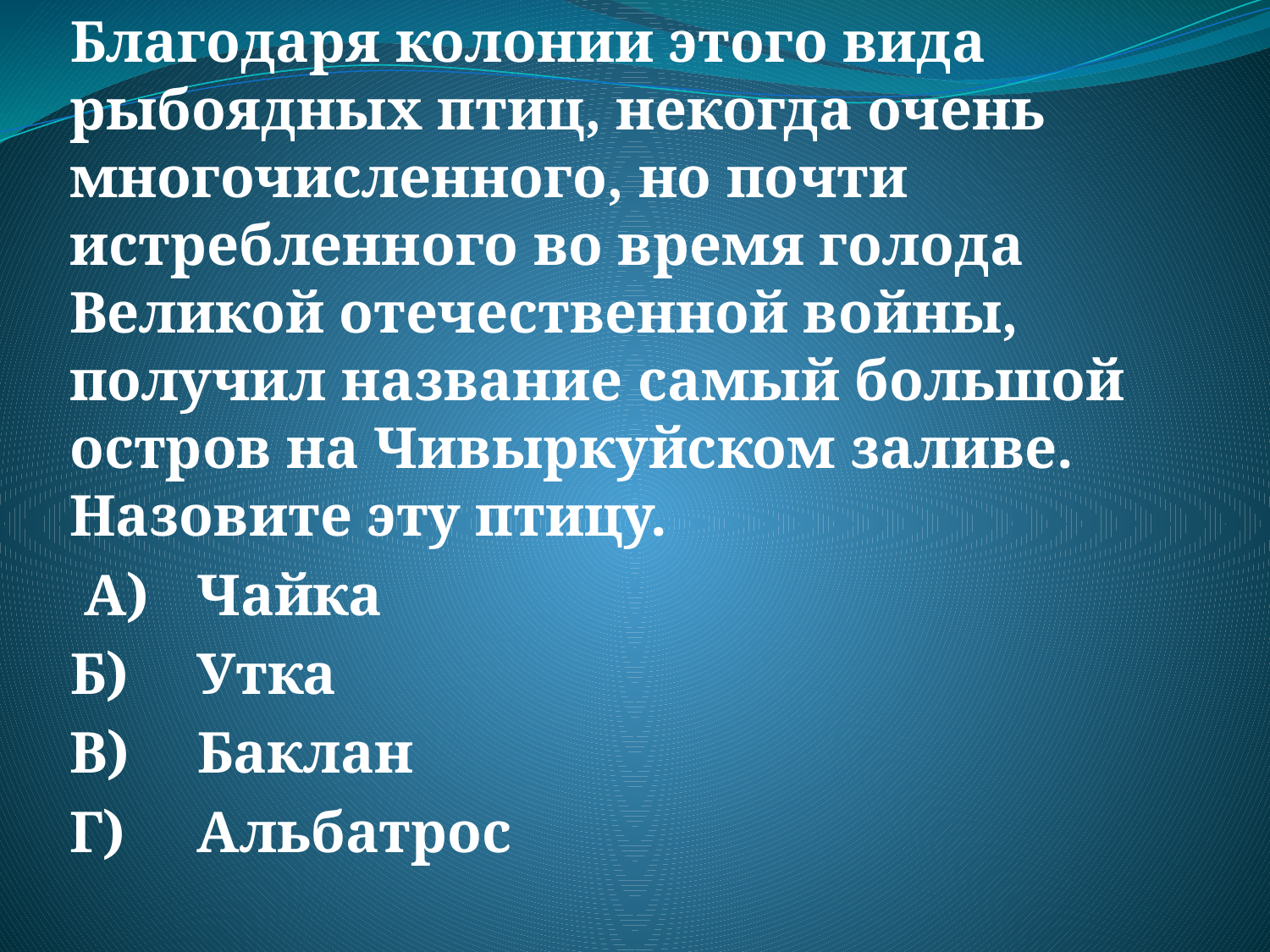

Благодаря колонии этого вида рыбоядных птиц, некогда очень многочисленного, но почти истребленного во время голода Великой отечественной войны, получил название самый большой остров на Чивыркуйском заливе. Назовите эту птицу.
 А)	Чайка
Б)	Утка
В)	Баклан
Г)	Альбатрос